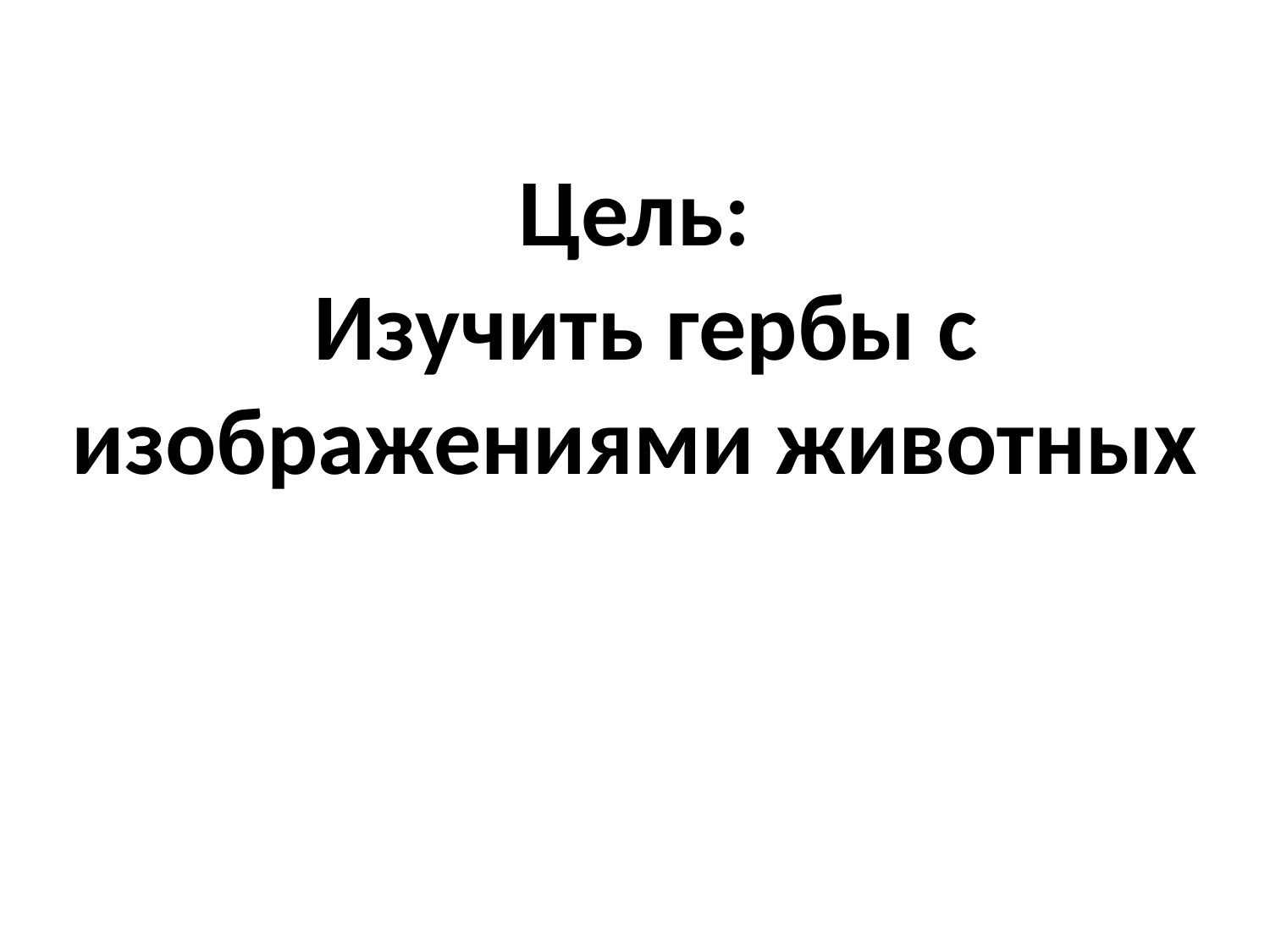

# Цель: Изучить гербы с изображениями животных